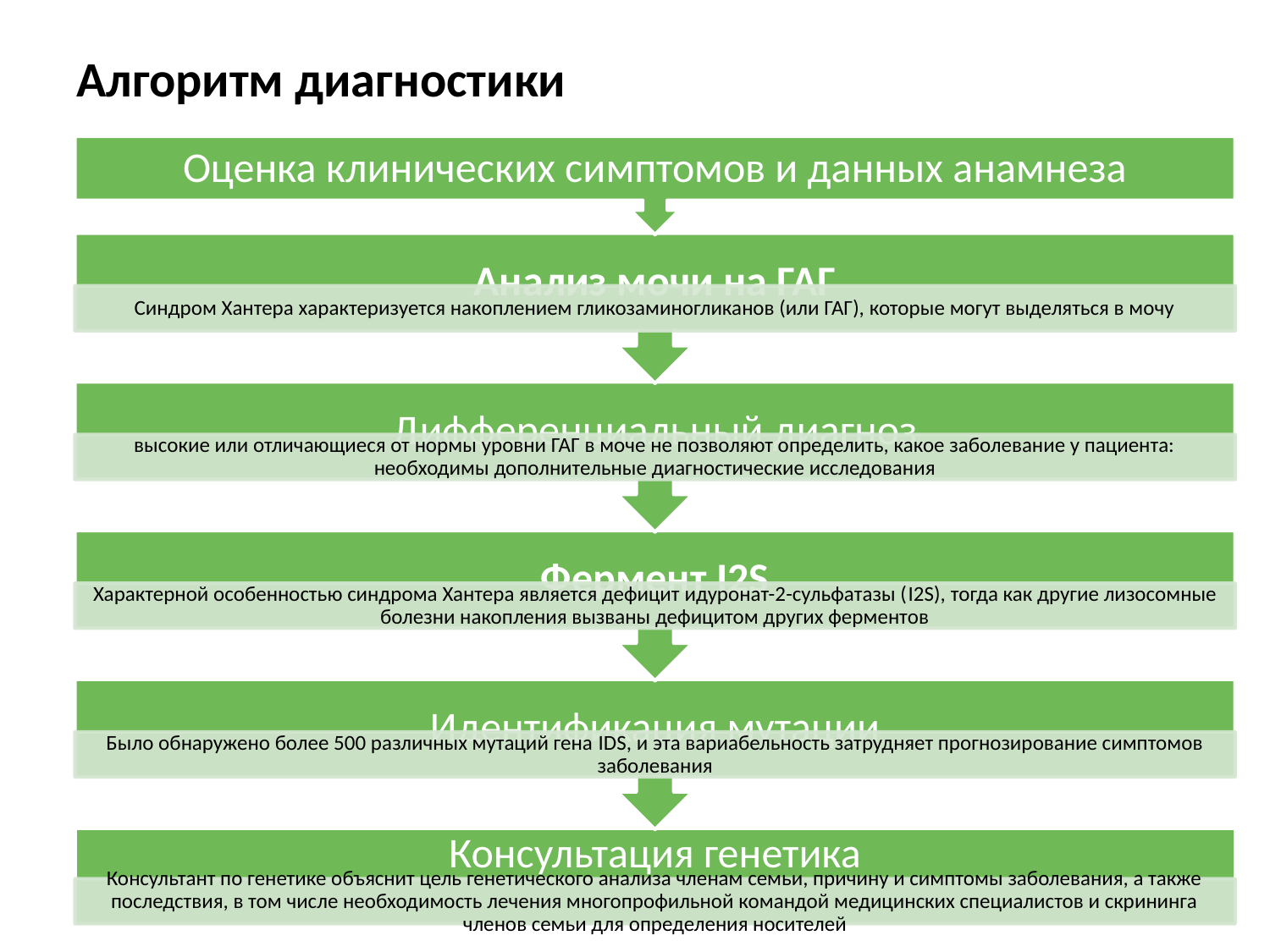

# Алгоритм диагностики
Консультация генетика
Консультант по генетике объяснит цель генетического анализа членам семьи, причину и симптомы заболевания, а также последствия, в том числе необходимость лечения многопрофильной командой медицинских специалистов и скрининга членов семьи для определения носителей
Идентификация мутации
Было обнаружено более 500 различных мутаций гена IDS, и эта вариабельность затрудняет прогнозирование симптомов заболевания
Фермент I2S
Характерной особенностью синдрома Хантера является дефицит идуронат-2-сульфатазы (I2S), тогда как другие лизосомные болезни накопления вызваны дефицитом других ферментов
Дифференциальный диагноз
высокие или отличающиеся от нормы уровни ГАГ в моче не позволяют определить, какое заболевание у пациента: необходимы дополнительные диагностические исследования
Анализ мочи на ГАГ
Синдром Хантера характеризуется накоплением гликозаминогликанов (или ГАГ), которые могут выделяться в мочу
Оценка клинических симптомов и данных анамнеза